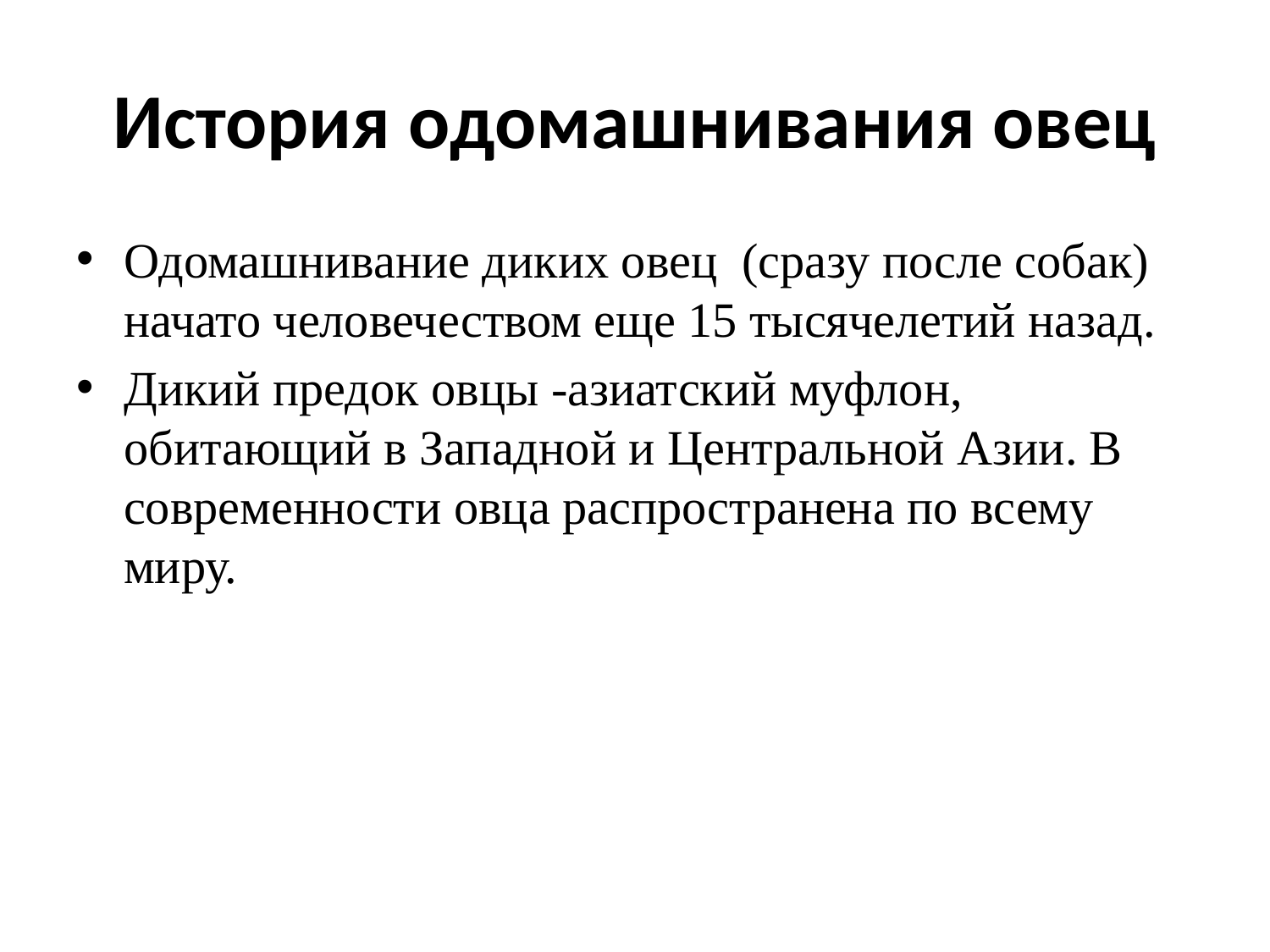

# История одомашнивания овец
Одомашнивание диких овец  (сразу после собак) начато человечеством еще 15 тысячелетий назад.
Дикий предок овцы -азиатский муфлон, обитающий в Западной и Центральной Азии. В современности овца распространена по всему миру.